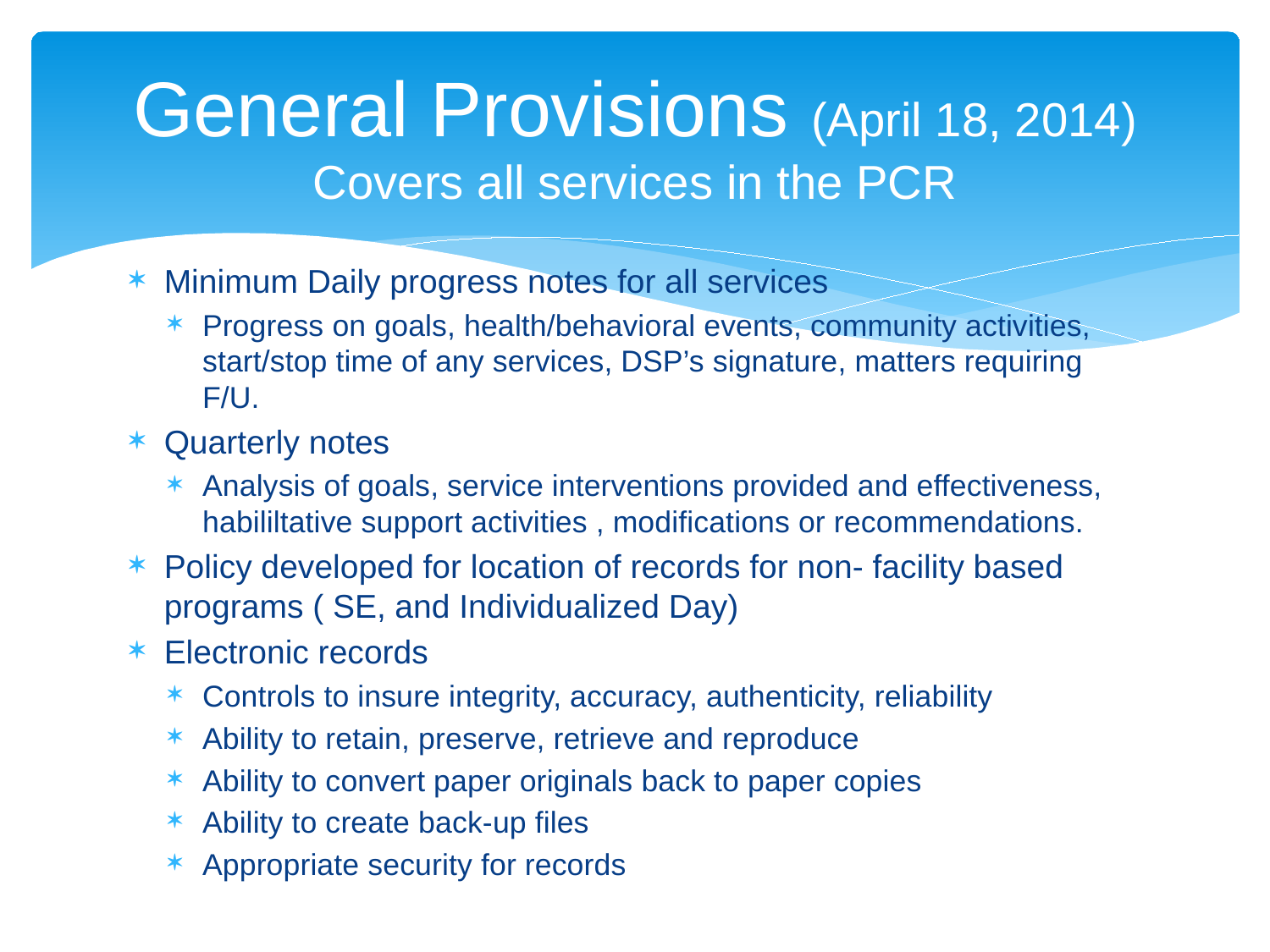

# General Provisions (April 18, 2014) Covers all services in the PCR
Minimum Daily progress notes for all services
Progress on goals, health/behavioral events, community activities, start/stop time of any services, DSP’s signature, matters requiring F/U.
Quarterly notes
Analysis of goals, service interventions provided and effectiveness, habililtative support activities , modifications or recommendations.
Policy developed for location of records for non- facility based programs ( SE, and Individualized Day)
Electronic records
Controls to insure integrity, accuracy, authenticity, reliability
Ability to retain, preserve, retrieve and reproduce
Ability to convert paper originals back to paper copies
Ability to create back-up files
Appropriate security for records